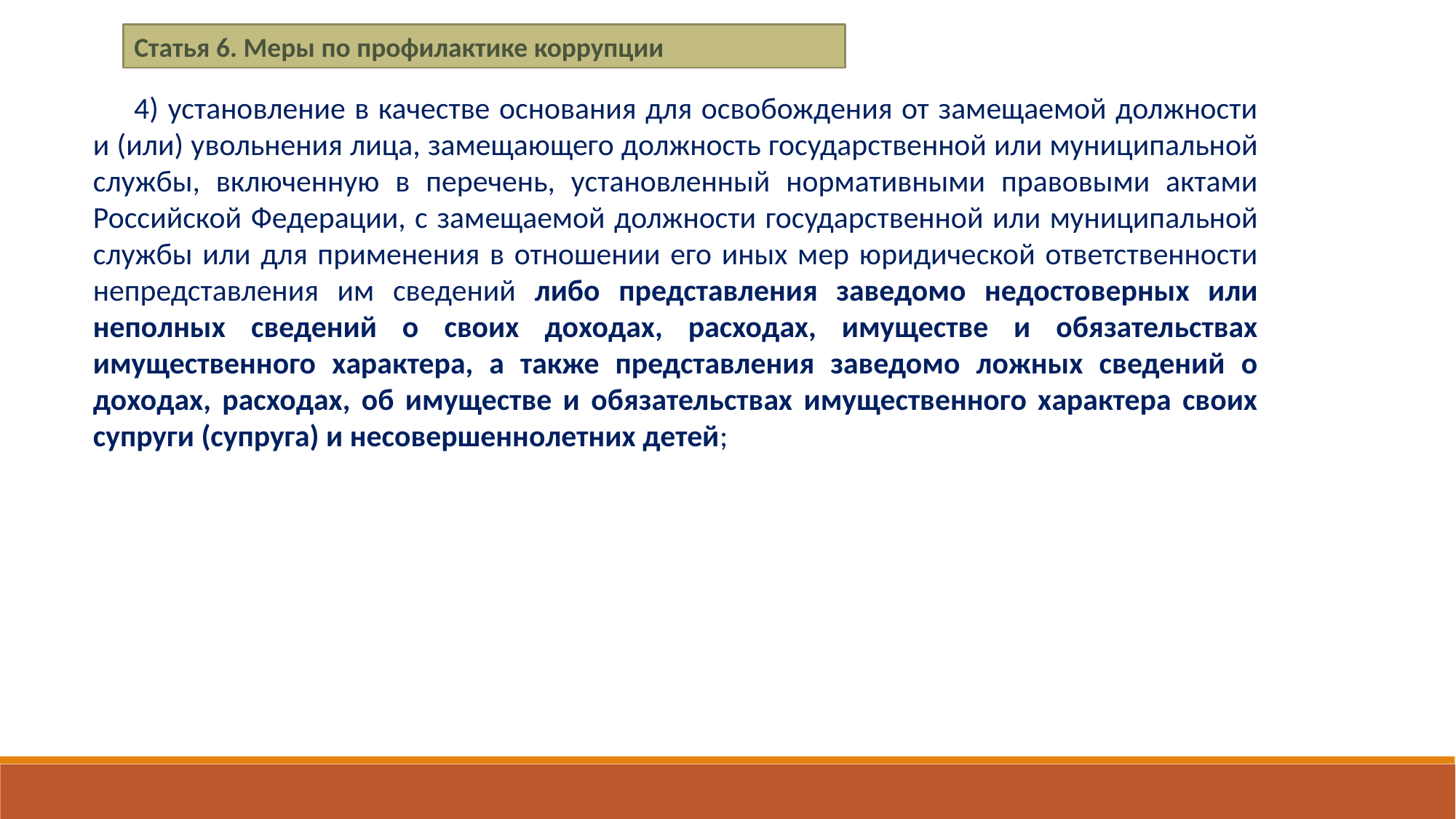

Статья 6. Меры по профилактике коррупции
4) установление в качестве основания для освобождения от замещаемой должности и (или) увольнения лица, замещающего должность государственной или муниципальной службы, включенную в перечень, установленный нормативными правовыми актами Российской Федерации, с замещаемой должности государственной или муниципальной службы или для применения в отношении его иных мер юридической ответственности непредставления им сведений либо представления заведомо недостоверных или неполных сведений о своих доходах, расходах, имуществе и обязательствах имущественного характера, а также представления заведомо ложных сведений о доходах, расходах, об имуществе и обязательствах имущественного характера своих супруги (супруга) и несовершеннолетних детей;